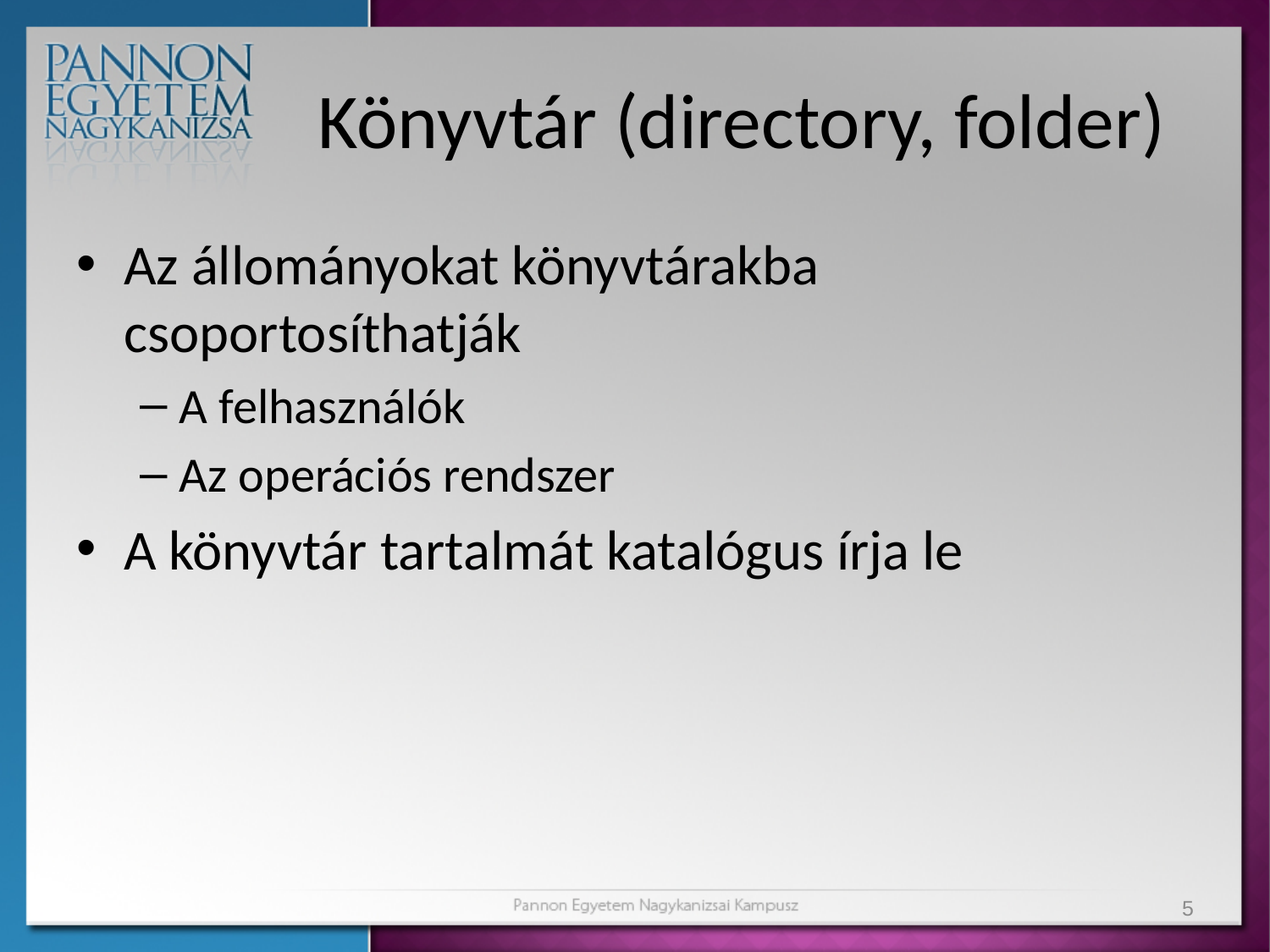

# Könyvtár (directory, folder)
Az állományokat könyvtárakba csoportosíthatják
A felhasználók
Az operációs rendszer
A könyvtár tartalmát katalógus írja le
5